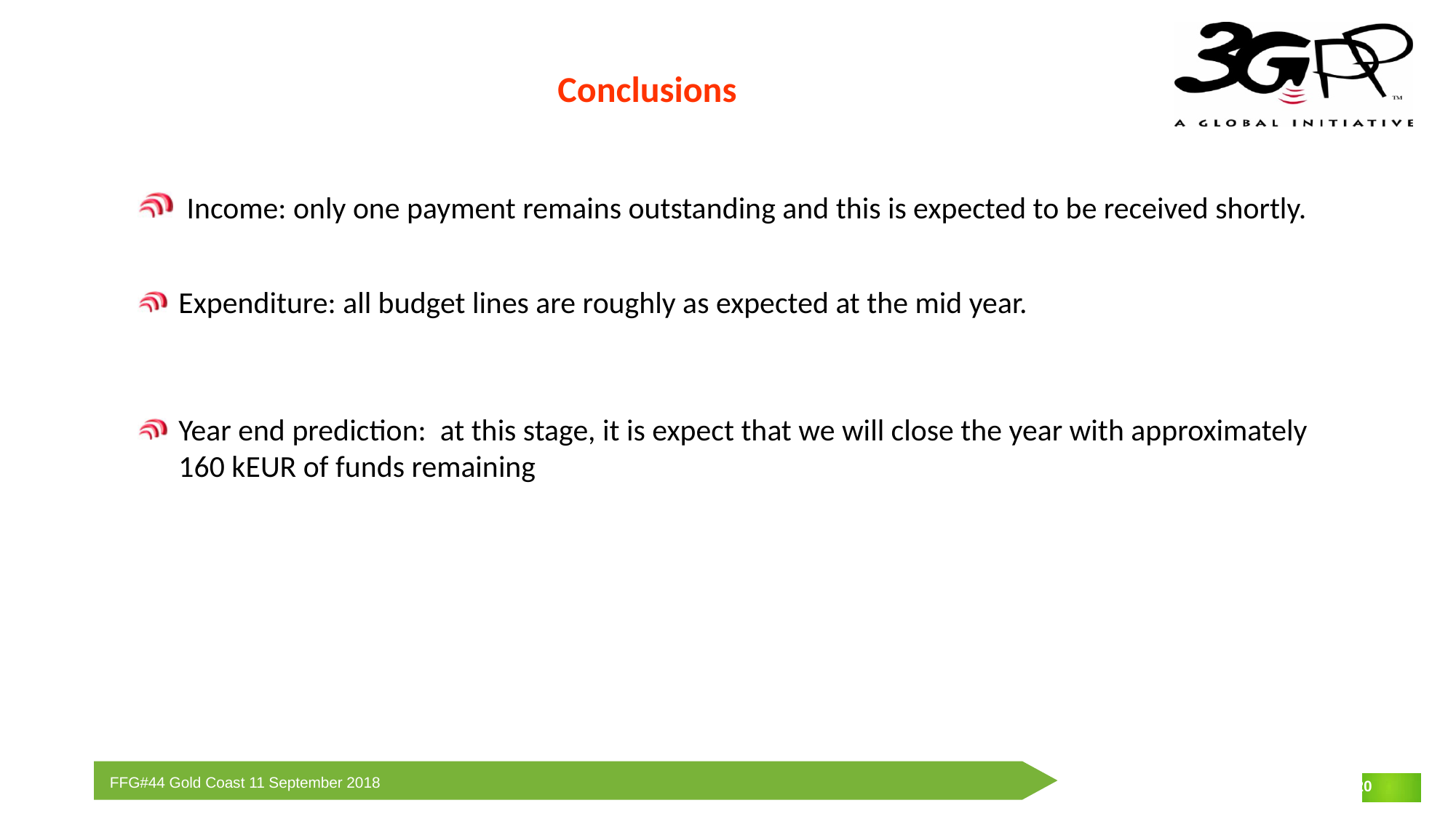

Conclusions
 Income: only one payment remains outstanding and this is expected to be received shortly.

Expenditure: all budget lines are roughly as expected at the mid year.

Year end prediction:  at this stage, it is expect that we will close the year with approximately 160 kEUR of funds remaining